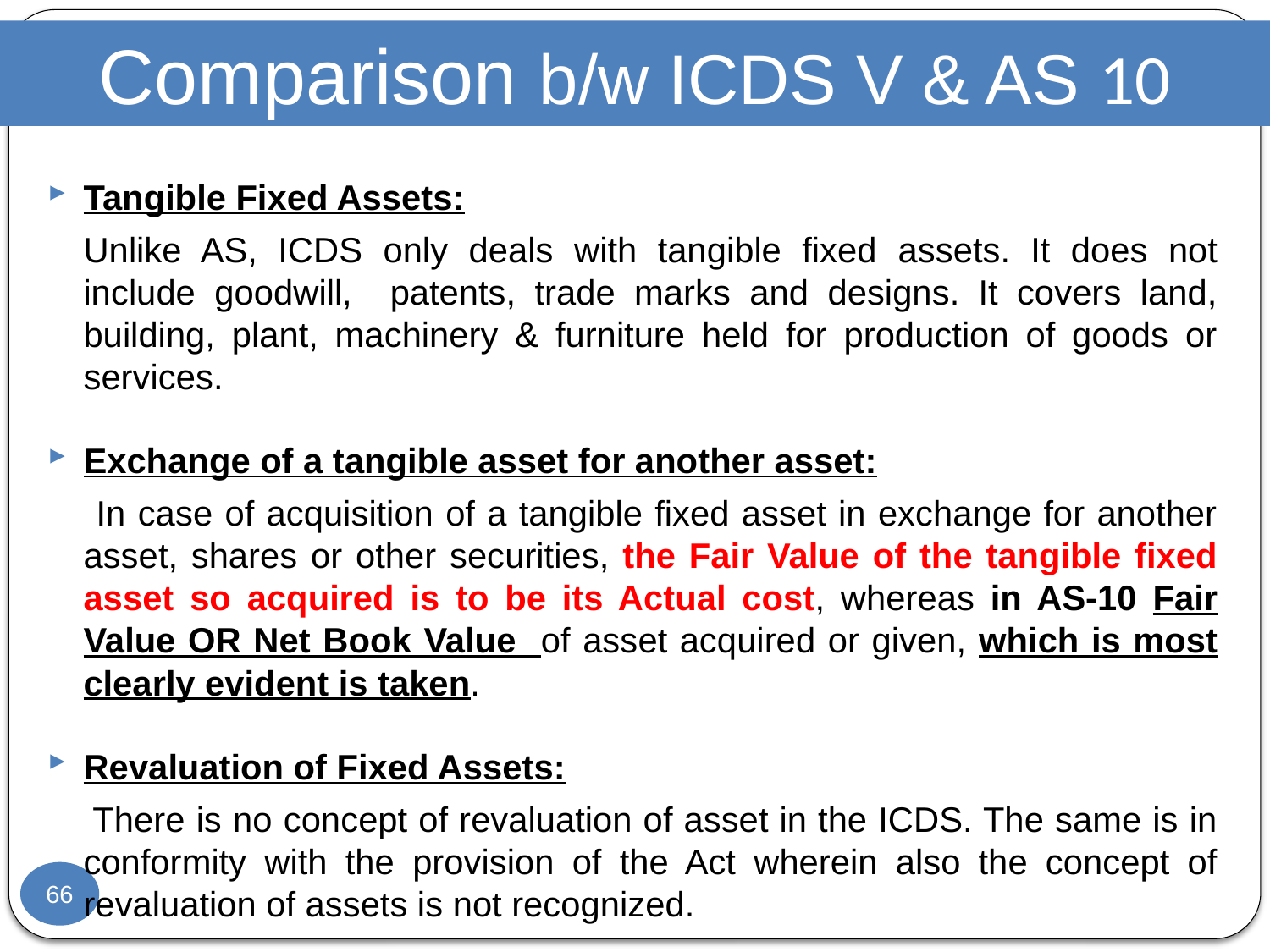

Comparison b/w ICDS V & AS 10
Tangible Fixed Assets:
	Unlike AS, ICDS only deals with tangible fixed assets. It does not include goodwill,  patents, trade marks and designs. It covers land, building, plant, machinery & furniture held for production of goods or services.

Exchange of a tangible asset for another asset:
    In case of acquisition of a tangible fixed asset in exchange for another asset, shares or other securities, the Fair Value of the tangible fixed asset so acquired is to be its Actual cost, whereas in AS-10 Fair Value OR Net Book Value  of asset acquired or given, which is most clearly evident is taken.

Revaluation of Fixed Assets:
    There is no concept of revaluation of asset in the ICDS. The same is in conformity with the provision of the Act wherein also the concept of revaluation of assets is not recognized.

66